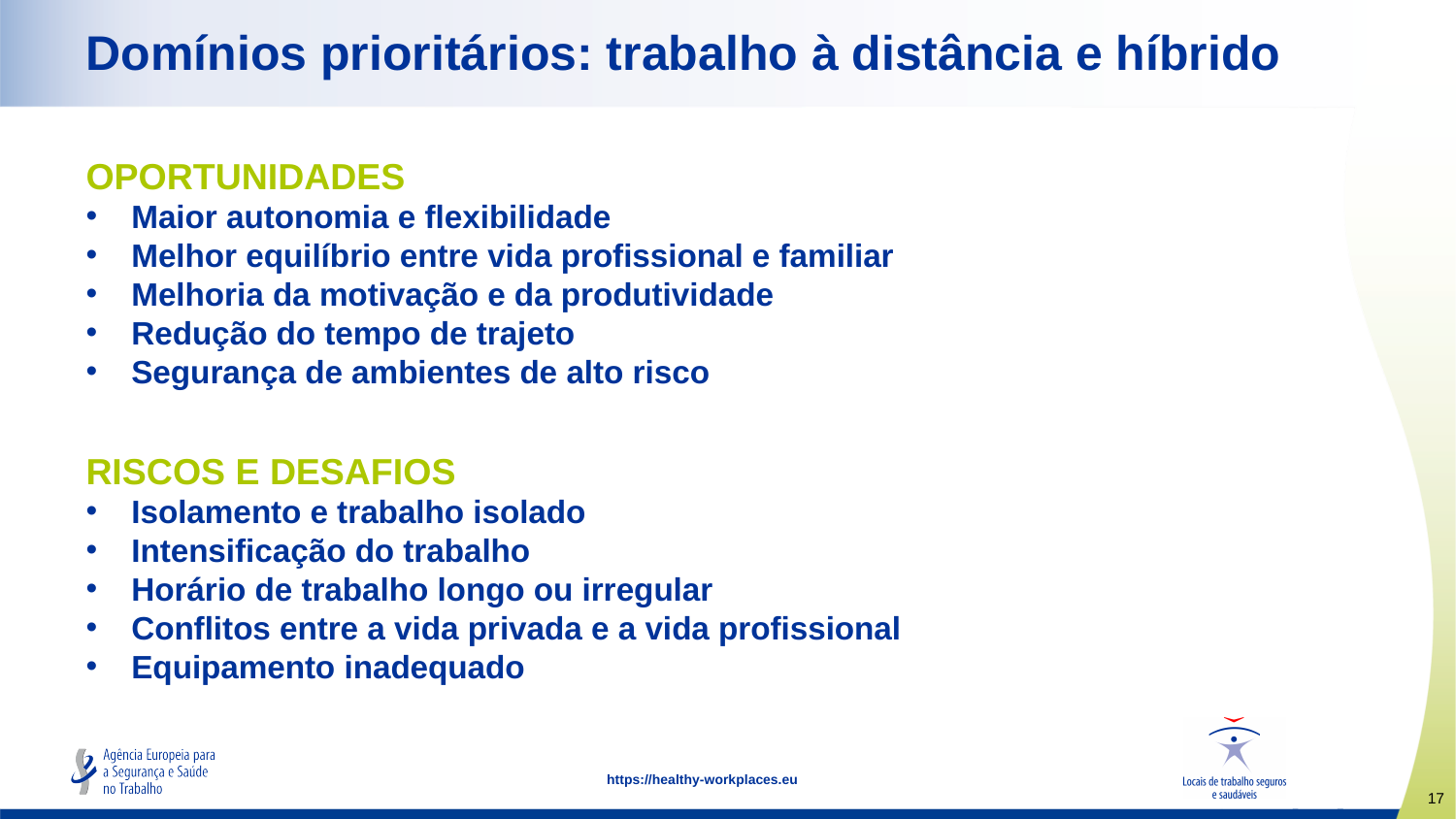

# Domínios prioritários: trabalho à distância e híbrido
OPORTUNIDADES
Maior autonomia e flexibilidade
Melhor equilíbrio entre vida profissional e familiar
Melhoria da motivação e da produtividade
Redução do tempo de trajeto
Segurança de ambientes de alto risco

RISCOS E DESAFIOS
Isolamento e trabalho isolado
Intensificação do trabalho
Horário de trabalho longo ou irregular
Conflitos entre a vida privada e a vida profissional
Equipamento inadequado